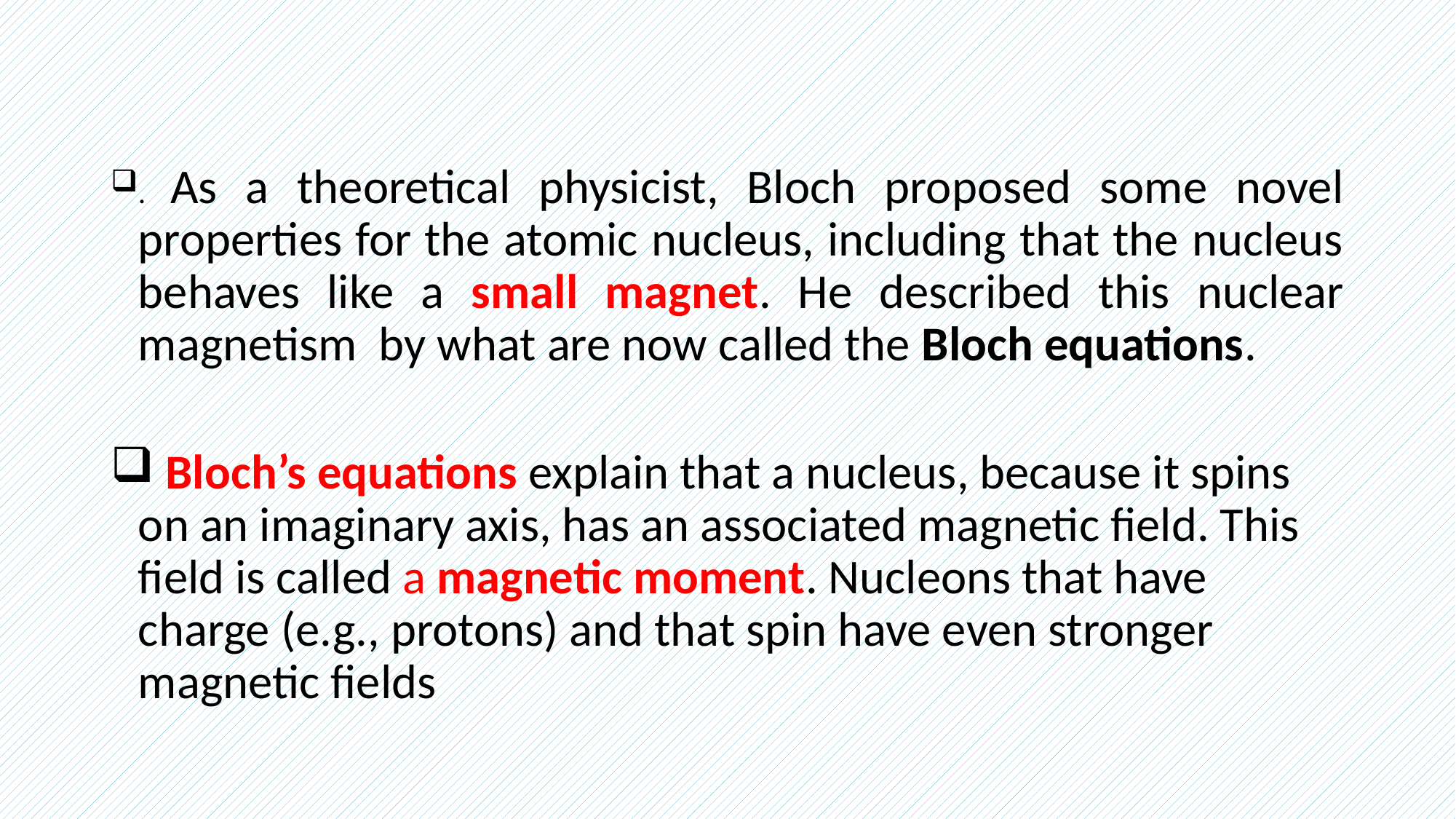

. As a theoretical physicist, Bloch proposed some novel properties for the atomic nucleus, including that the nucleus behaves like a small magnet. He described this nuclear magnetism  by what are now called the Bloch equations.

 Bloch’s equations explain that a nucleus, because it spins on an imaginary axis, has an associated magnetic field. This field is called a magnetic moment. Nucleons that have charge (e.g., protons) and that spin have even stronger magnetic fields